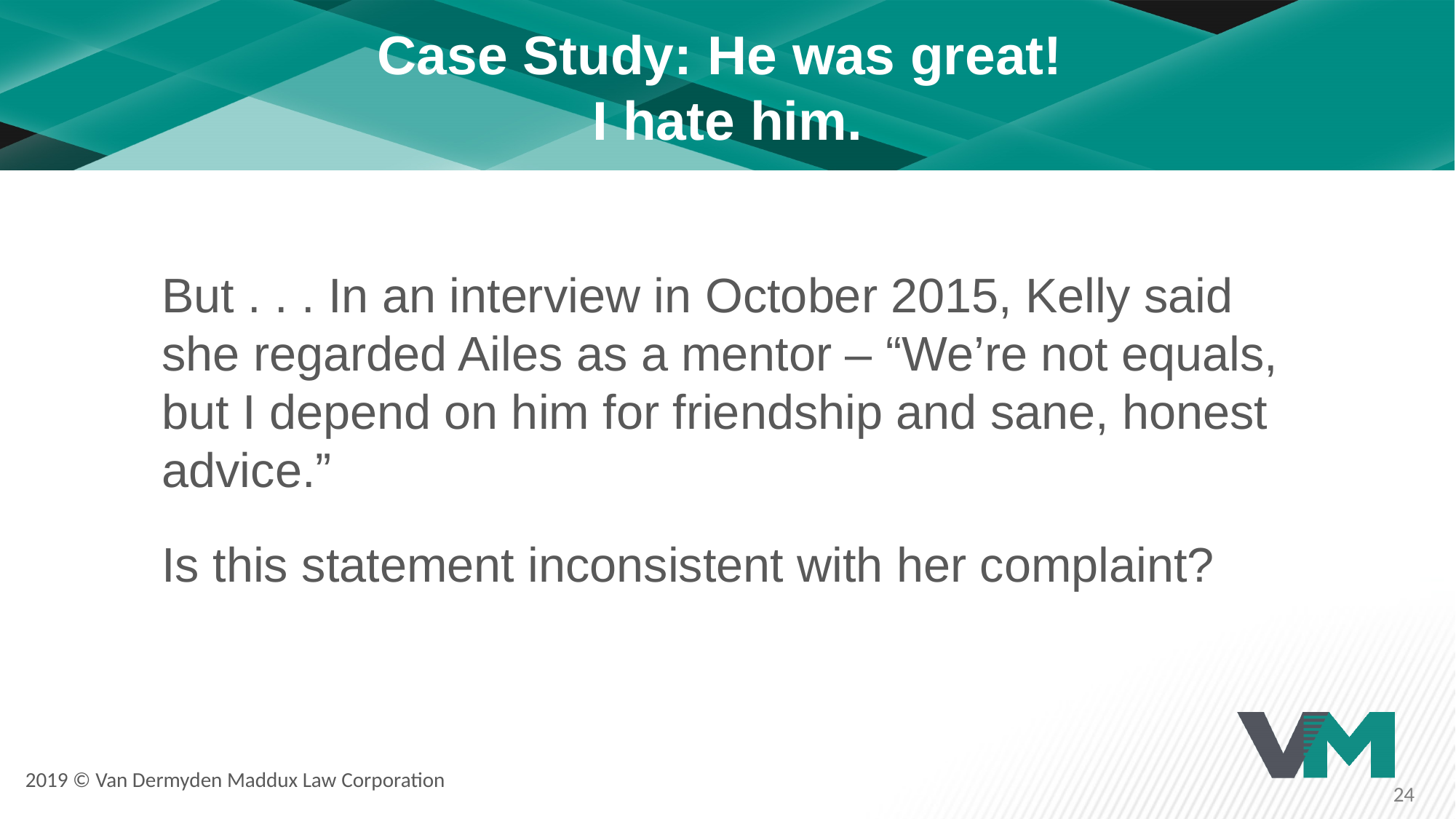

# Case Study: He was great! I hate him.
But . . . In an interview in October 2015, Kelly said she regarded Ailes as a mentor – “We’re not equals, but I depend on him for friendship and sane, honest advice.”
Is this statement inconsistent with her complaint?

2019 © Van Dermyden Maddux Law Corporation
24